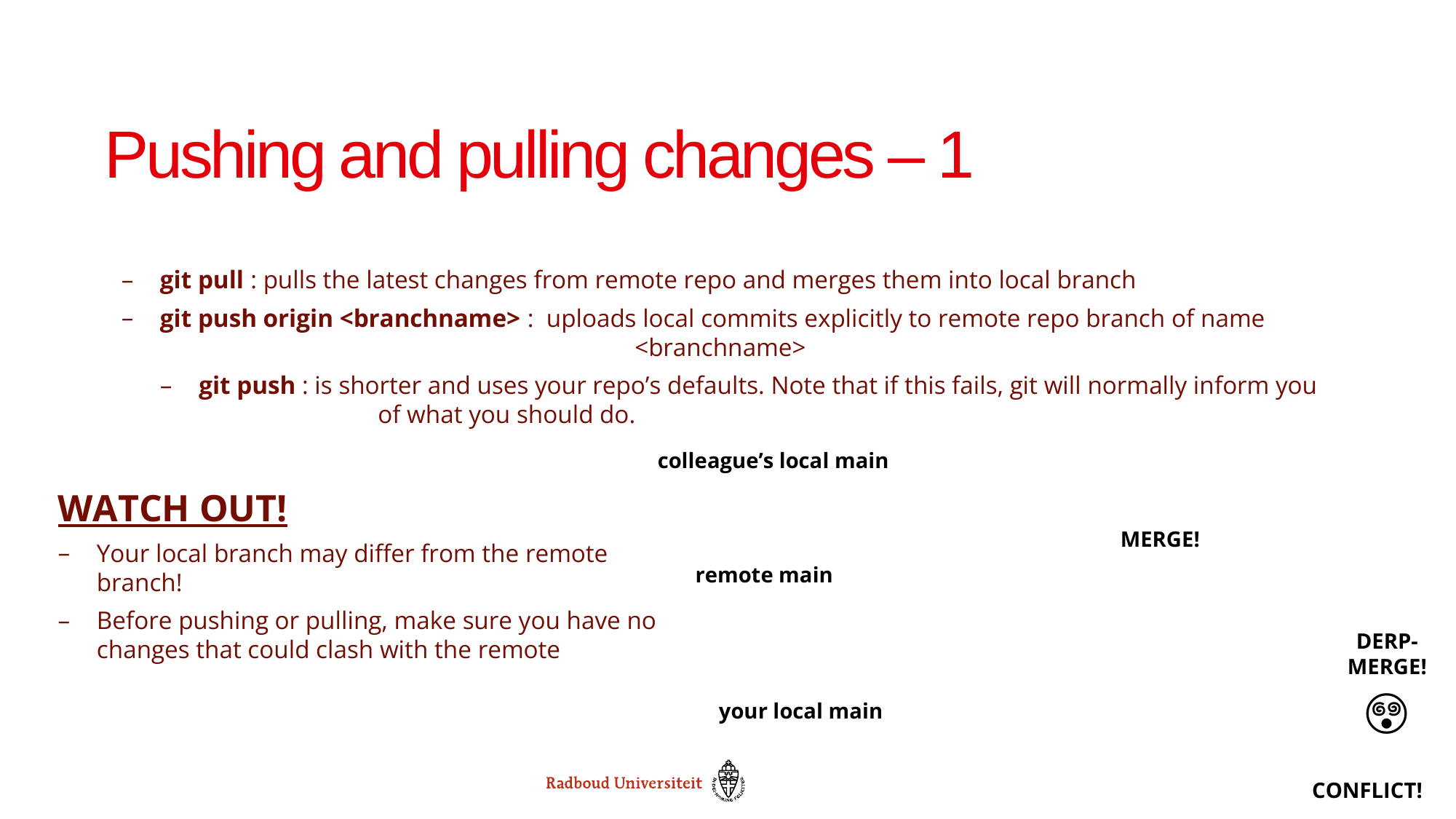

# Pushing and pulling changes – 1
git pull : pulls the latest changes from remote repo and merges them into local branch
git push origin <branchname> :  uploads local commits explicitly to remote repo branch of name 				      <branchname>
git push : is shorter and uses your repo’s defaults. Note that if this fails, git will normally inform you 	           of what you should do.

colleague’s local main
WATCH OUT!
Your local branch may differ from the remote branch!
Before pushing or pulling, make sure you have no changes that could clash with the remote
MERGE!
remote main
DERP-MERGE!
😵
your local main
CONFLICT!